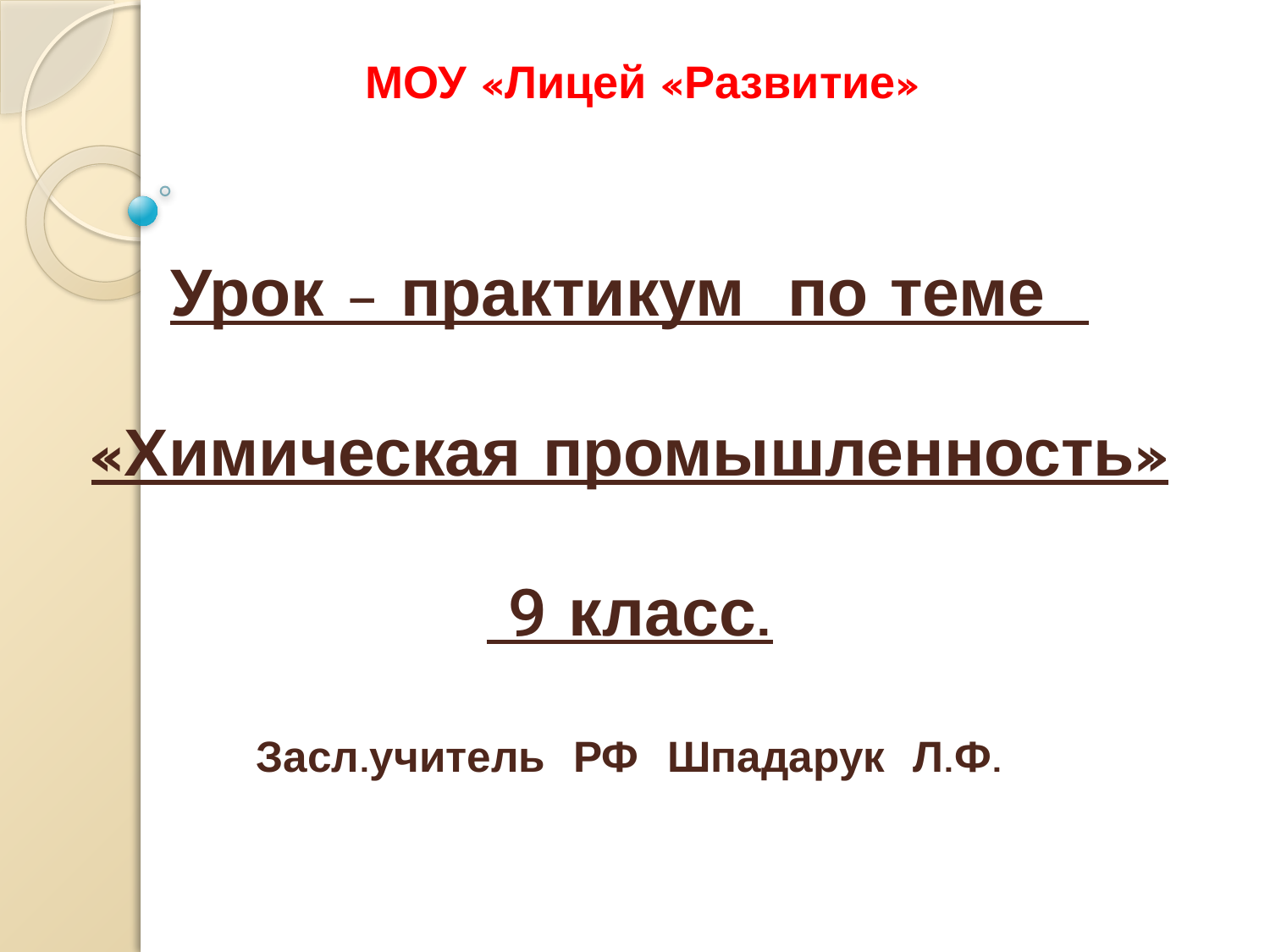

МОУ «Лицей «Развитие»
# Урок – практикум  по теме «Химическая промышленность» 9 класс. Засл.учитель  РФ  Шпадарук  Л.Ф.